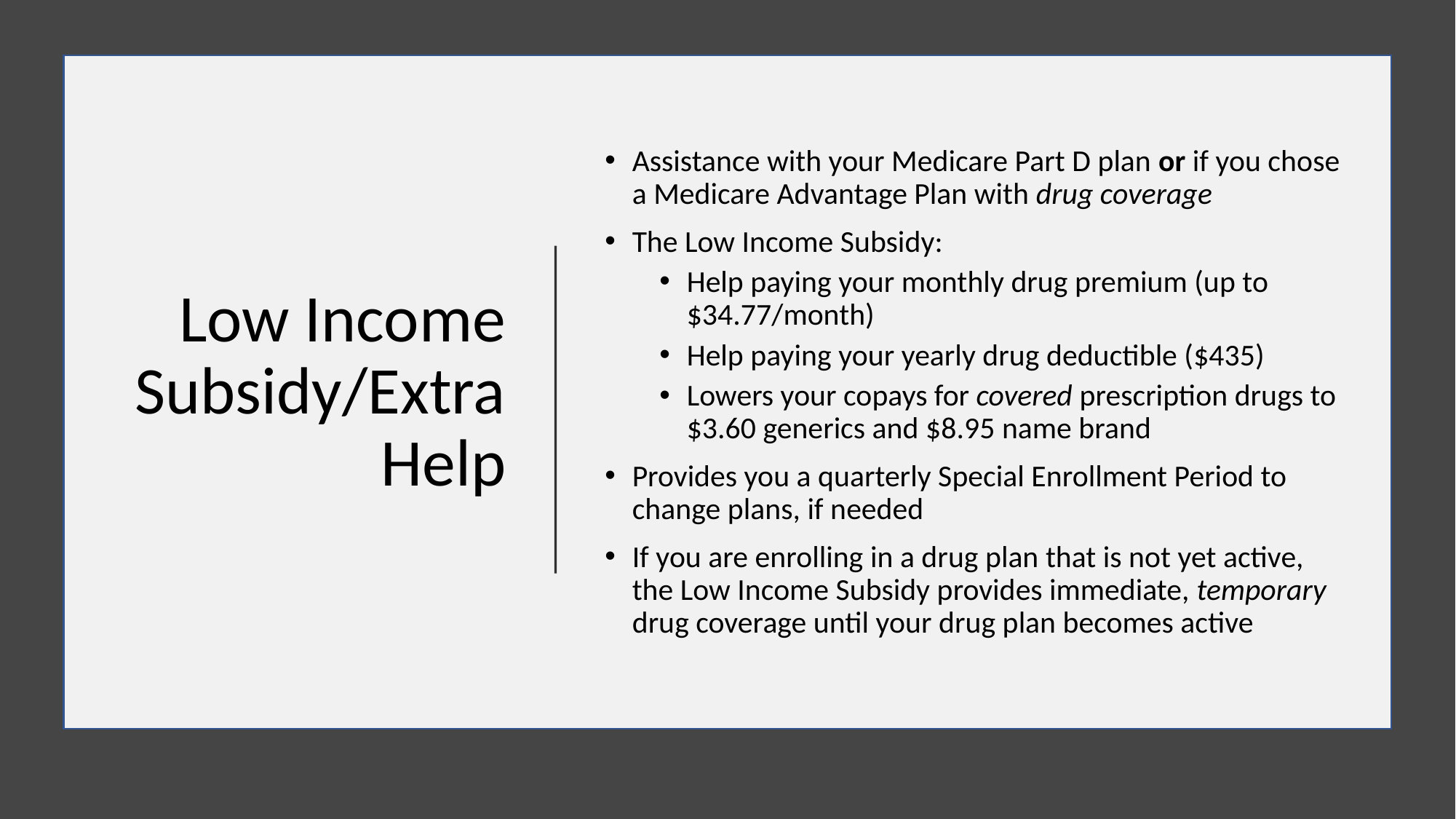

# Low Income Subsidy/Extra Help
Assistance with your Medicare Part D plan or if you chose a Medicare Advantage Plan with drug coverage
The Low Income Subsidy:
Help paying your monthly drug premium (up to $34.77/month)
Help paying your yearly drug deductible ($435)
Lowers your copays for covered prescription drugs to $3.60 generics and $8.95 name brand
Provides you a quarterly Special Enrollment Period to change plans, if needed
If you are enrolling in a drug plan that is not yet active, the Low Income Subsidy provides immediate, temporary drug coverage until your drug plan becomes active